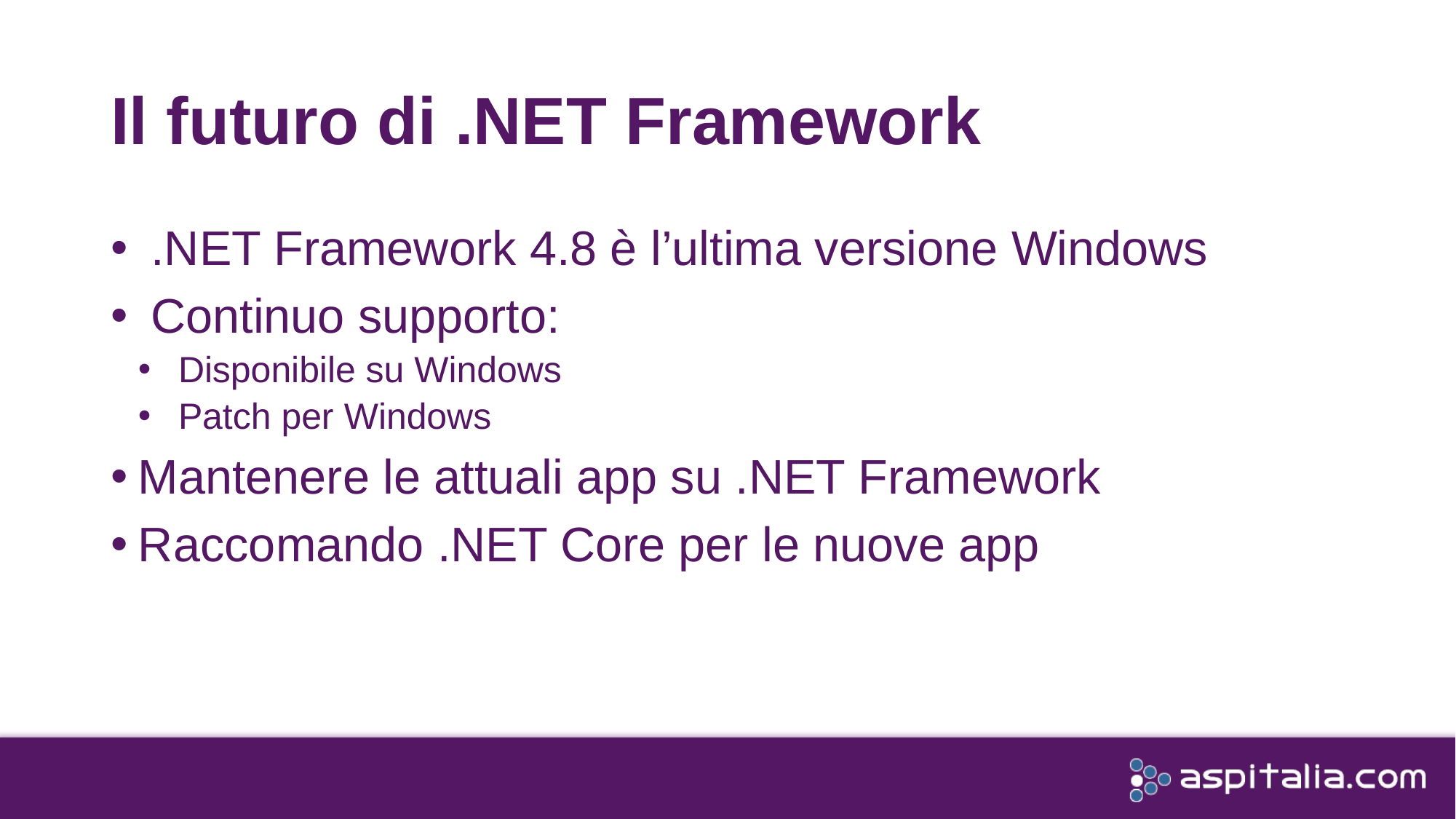

# Il futuro di .NET Framework
.NET Framework 4.8 è l’ultima versione Windows
Continuo supporto:
Disponibile su Windows
Patch per Windows
Mantenere le attuali app su .NET Framework
Raccomando .NET Core per le nuove app